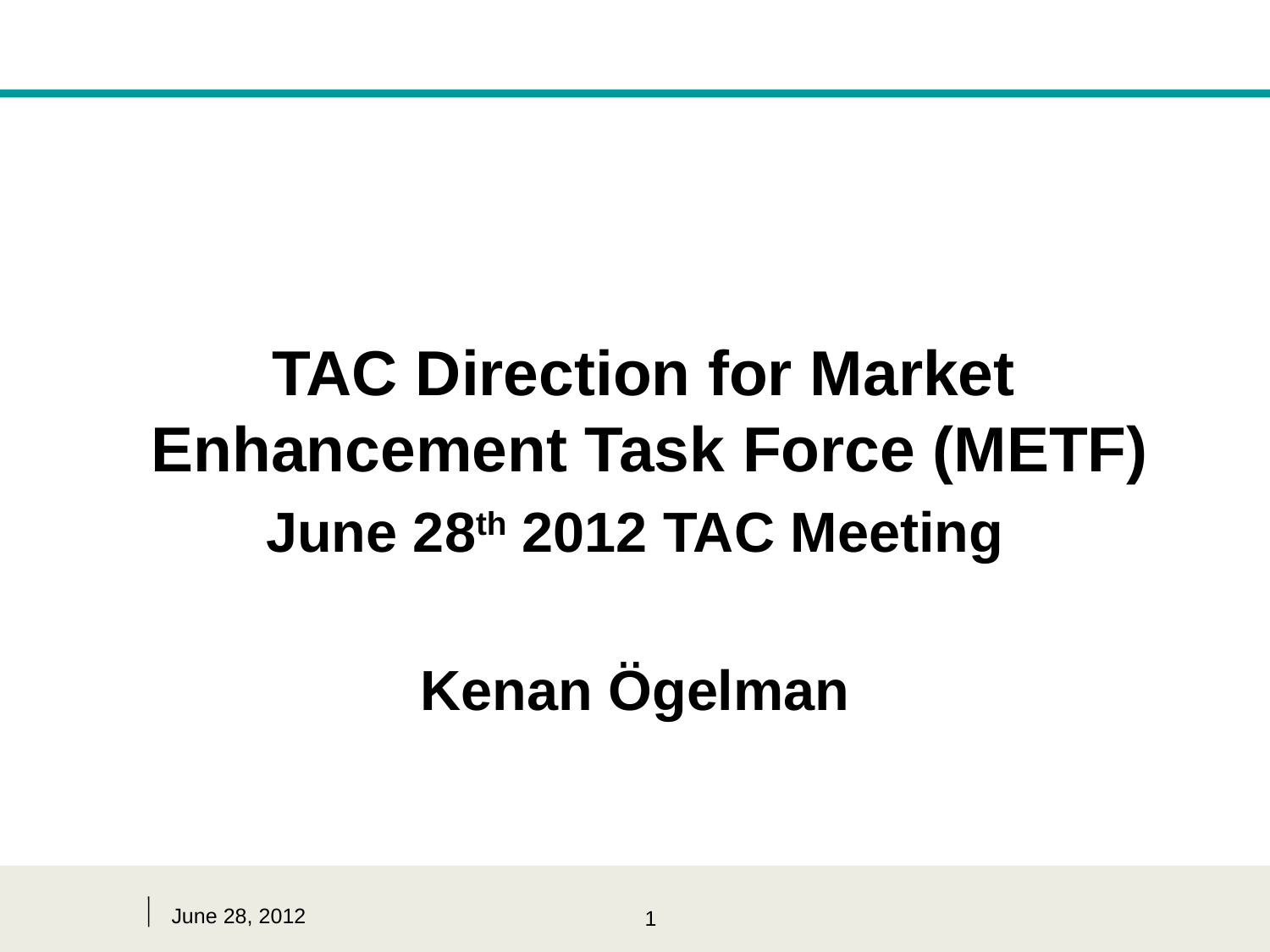

TAC Direction for Market Enhancement Task Force (METF)
June 28th 2012 TAC Meeting

Kenan Ögelman

June 28, 2012